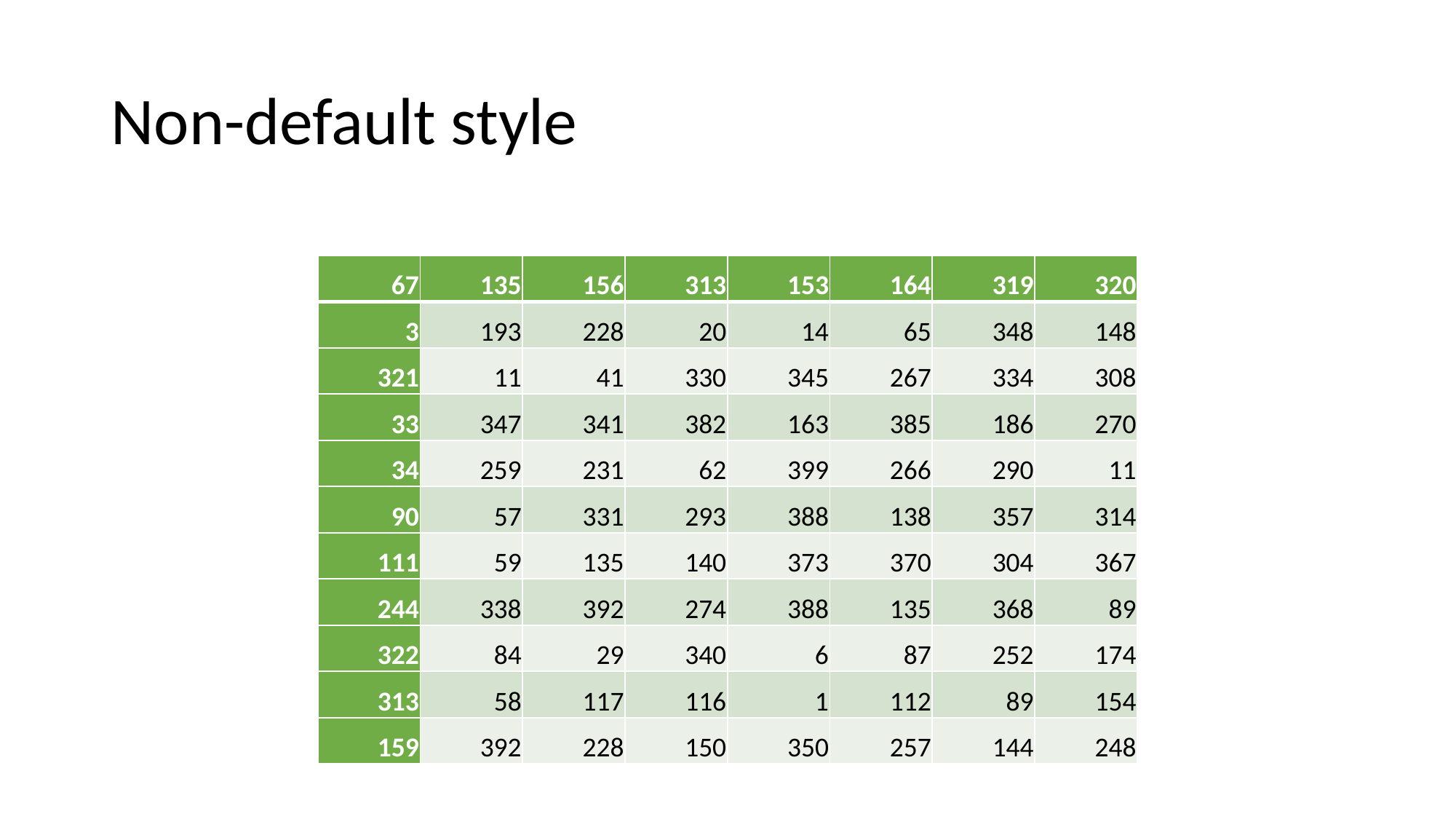

# Non-default style
| 67 | 135 | 156 | 313 | 153 | 164 | 319 | 320 |
| --- | --- | --- | --- | --- | --- | --- | --- |
| 3 | 193 | 228 | 20 | 14 | 65 | 348 | 148 |
| 321 | 11 | 41 | 330 | 345 | 267 | 334 | 308 |
| 33 | 347 | 341 | 382 | 163 | 385 | 186 | 270 |
| 34 | 259 | 231 | 62 | 399 | 266 | 290 | 11 |
| 90 | 57 | 331 | 293 | 388 | 138 | 357 | 314 |
| 111 | 59 | 135 | 140 | 373 | 370 | 304 | 367 |
| 244 | 338 | 392 | 274 | 388 | 135 | 368 | 89 |
| 322 | 84 | 29 | 340 | 6 | 87 | 252 | 174 |
| 313 | 58 | 117 | 116 | 1 | 112 | 89 | 154 |
| 159 | 392 | 228 | 150 | 350 | 257 | 144 | 248 |